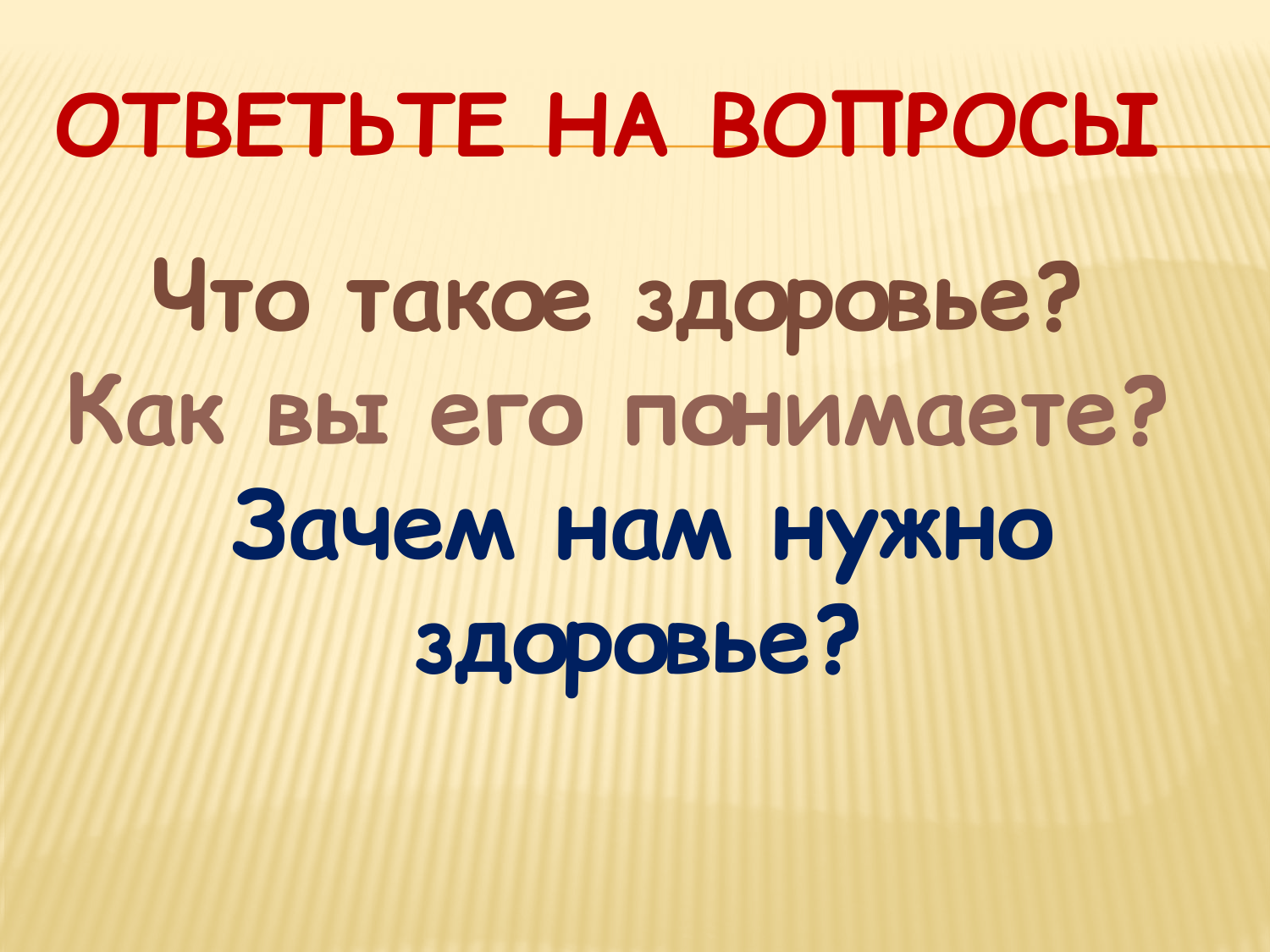

# ОТВЕТЬТЕ НА ВОПРОСЫ
Что такое здоровье?
Как вы его понимаете?
Зачем нам нужно здоровье?